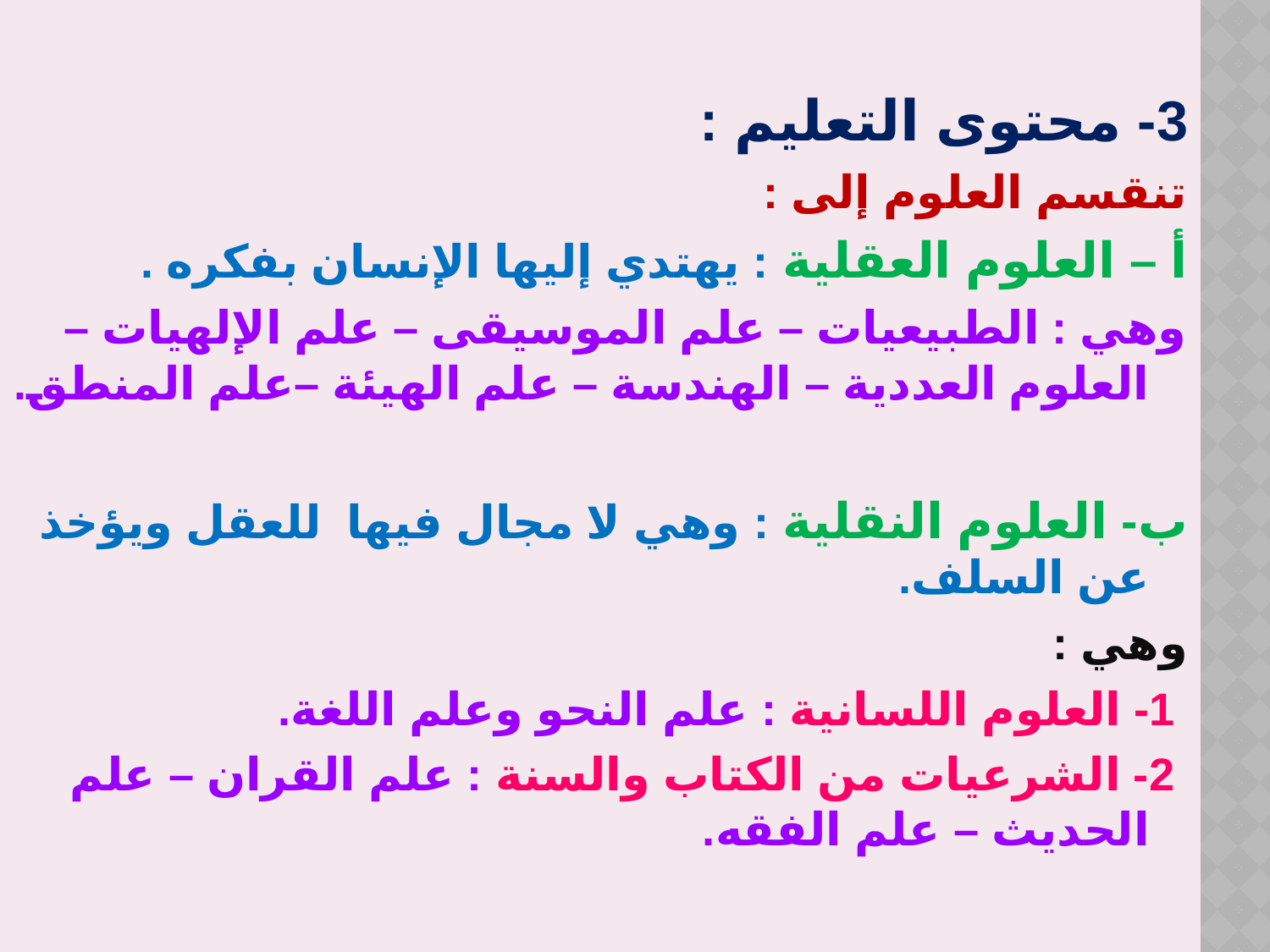

3- محتوى التعليم :
تنقسم العلوم إلى :
أ – العلوم العقلية : يهتدي إليها الإنسان بفكره .
وهي : الطبيعيات – علم الموسيقى – علم الإلهيات – العلوم العددية – الهندسة – علم الهيئة –علم المنطق.

ب- العلوم النقلية : وهي لا مجال فيها  للعقل ويؤخذ عن السلف.
وهي :
 1- العلوم اللسانية : علم النحو وعلم اللغة.
 2- الشرعيات من الكتاب والسنة : علم القران – علم الحديث – علم الفقه.